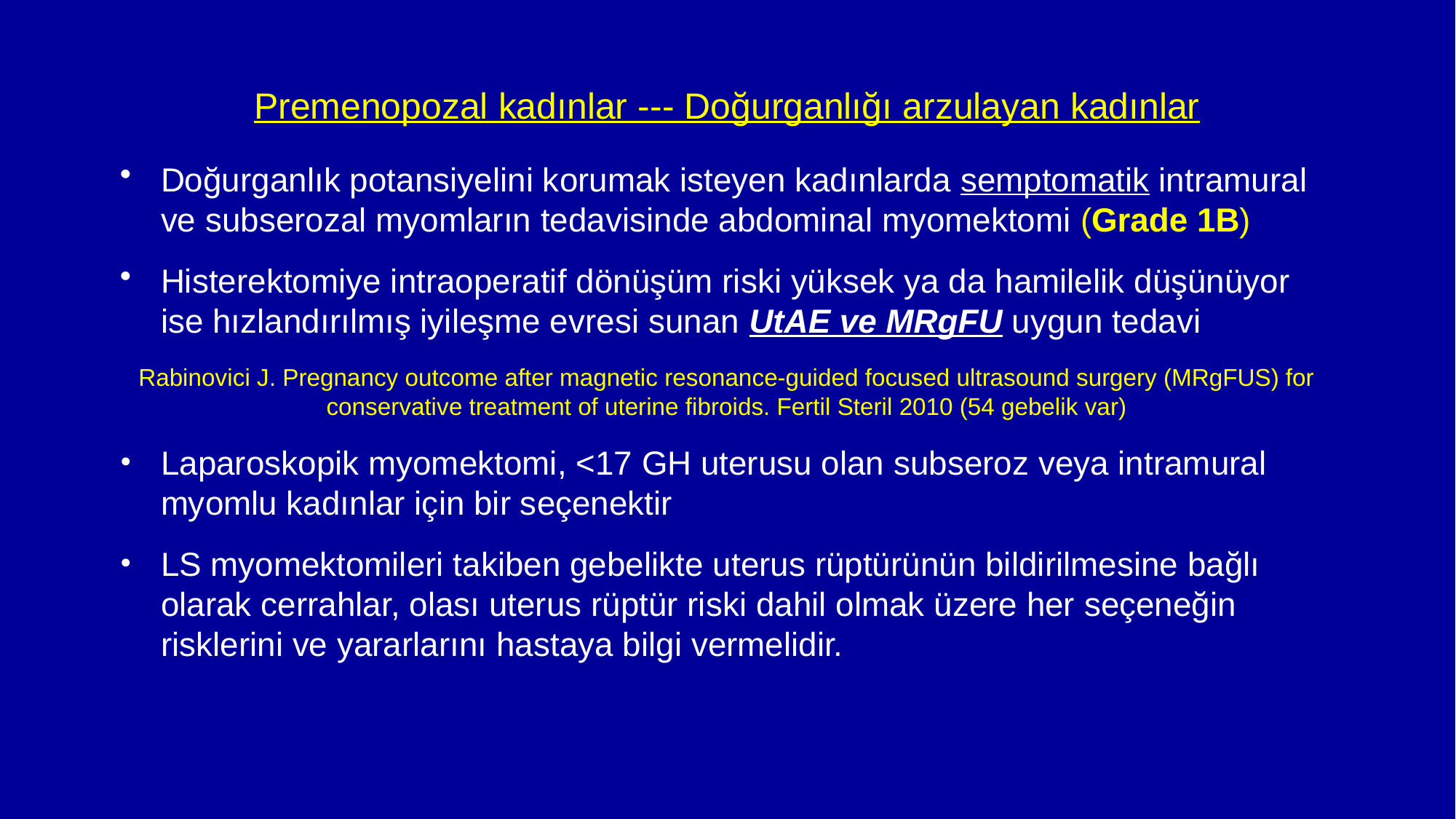

# Premenopozal kadınlar --- Doğurganlığı arzulayan kadınlar
Doğurganlık potansiyelini korumak isteyen kadınlarda semptomatik intramural ve subserozal myomların tedavisinde abdominal myomektomi (Grade 1B)
Histerektomiye intraoperatif dönüşüm riski yüksek ya da hamilelik düşünüyor ise hızlandırılmış iyileşme evresi sunan UtAE ve MRgFU uygun tedavi
Rabinovici J. Pregnancy outcome after magnetic resonance-guided focused ultrasound surgery (MRgFUS) for conservative treatment of uterine fibroids. Fertil Steril 2010 (54 gebelik var)
Laparoskopik myomektomi, <17 GH uterusu olan subseroz veya intramural myomlu kadınlar için bir seçenektir
LS myomektomileri takiben gebelikte uterus rüptürünün bildirilmesine bağlı olarak cerrahlar, olası uterus rüptür riski dahil olmak üzere her seçeneğin risklerini ve yararlarını hastaya bilgi vermelidir.